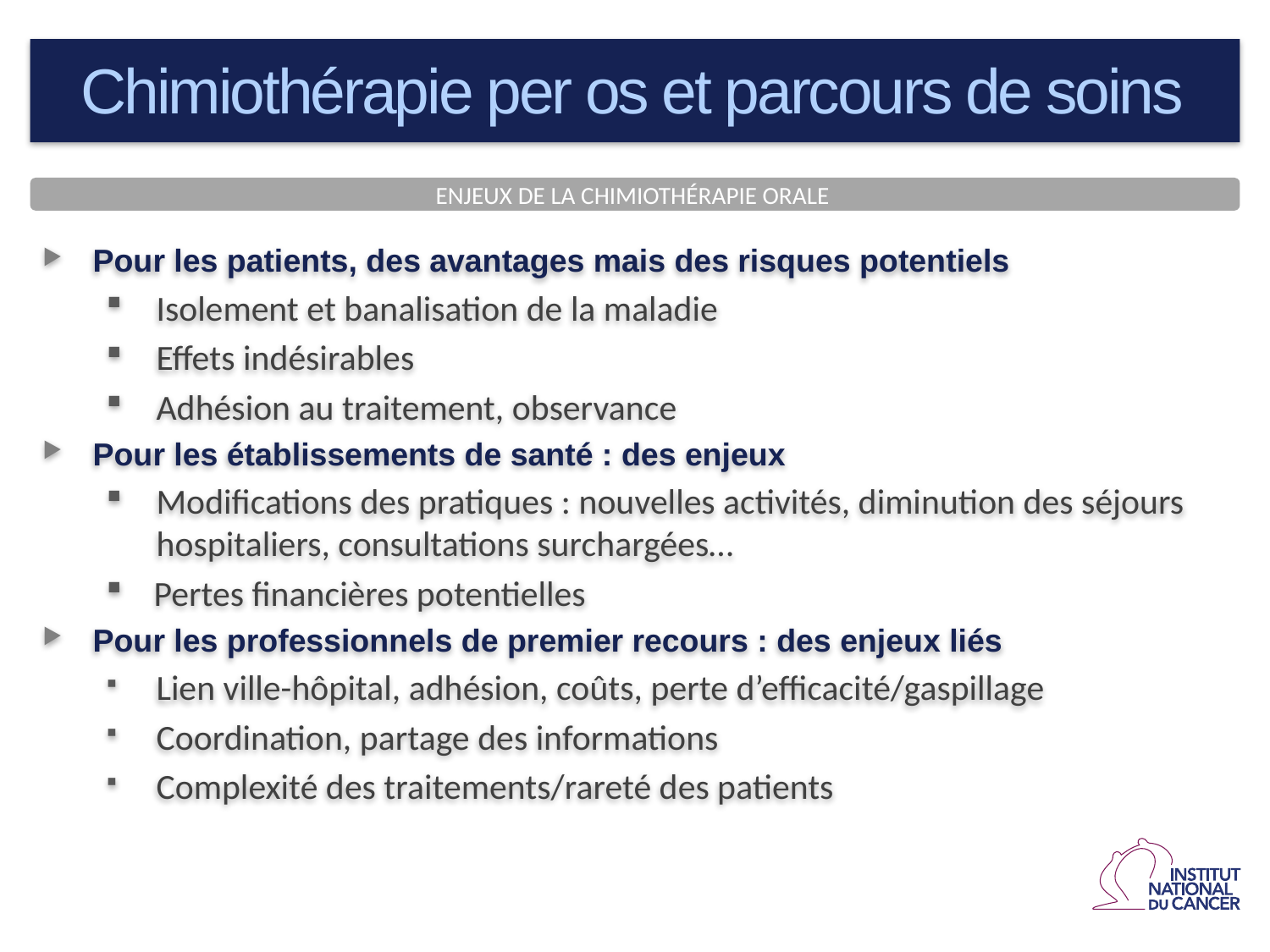

Chimiothérapie per os et parcours de soins
ENJEUX DE LA CHIMIOTHÉRAPIE ORALE
Pour les patients, des avantages mais des risques potentiels
Isolement et banalisation de la maladie
Effets indésirables
Adhésion au traitement, observance
Pour les établissements de santé : des enjeux
Modifications des pratiques : nouvelles activités, diminution des séjours hospitaliers, consultations surchargées…
Pertes financières potentielles
Pour les professionnels de premier recours : des enjeux liés
Lien ville-hôpital, adhésion, coûts, perte d’efficacité/gaspillage
Coordination, partage des informations
Complexité des traitements/rareté des patients